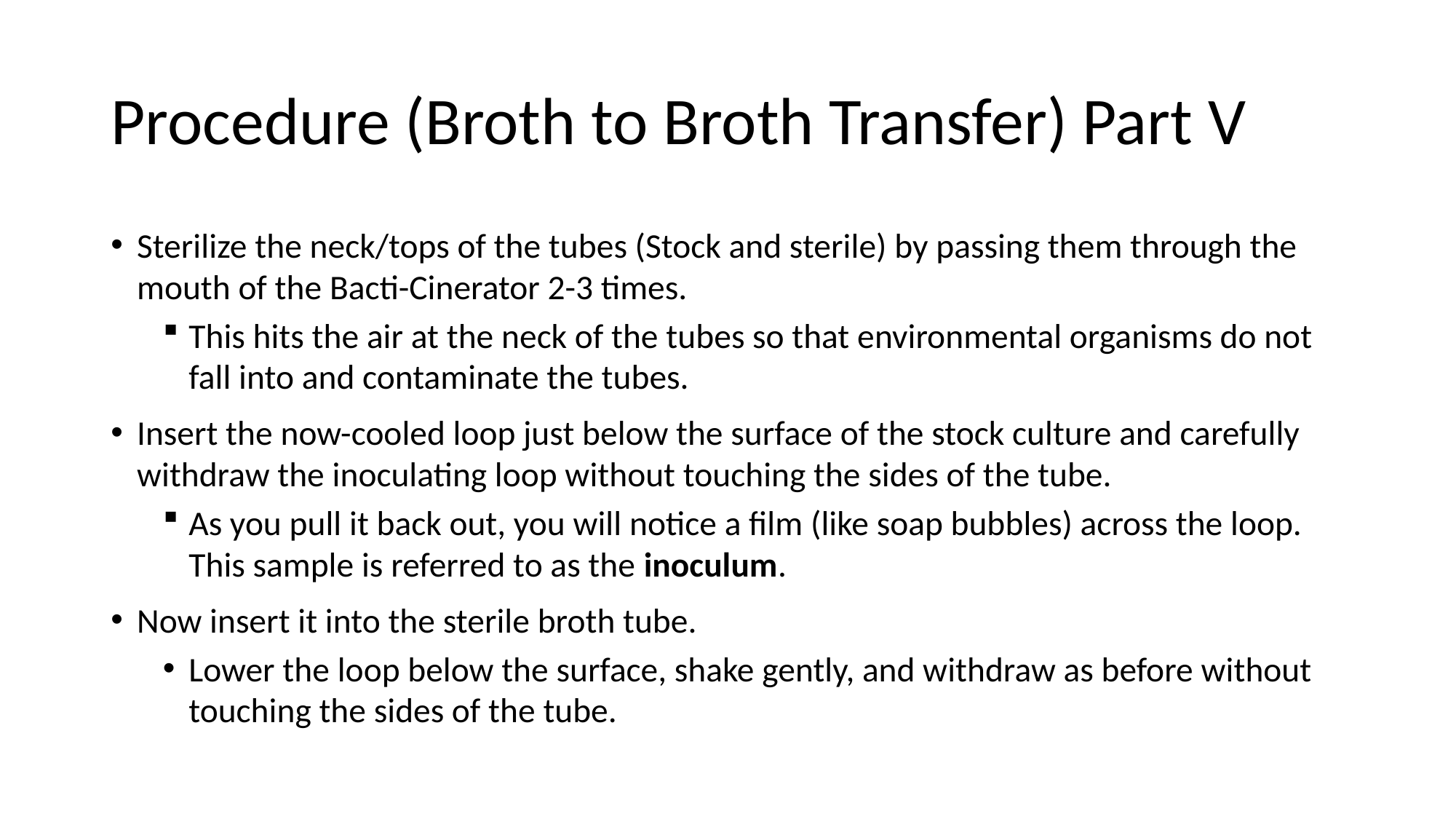

# Procedure (Broth to Broth Transfer) Part V
Sterilize the neck/tops of the tubes (Stock and sterile) by passing them through the mouth of the Bacti-Cinerator 2-3 times.
This hits the air at the neck of the tubes so that environmental organisms do not fall into and contaminate the tubes.
Insert the now-cooled loop just below the surface of the stock culture and carefully withdraw the inoculating loop without touching the sides of the tube.
As you pull it back out, you will notice a film (like soap bubbles) across the loop. This sample is referred to as the inoculum.
Now insert it into the sterile broth tube.
Lower the loop below the surface, shake gently, and withdraw as before without touching the sides of the tube.